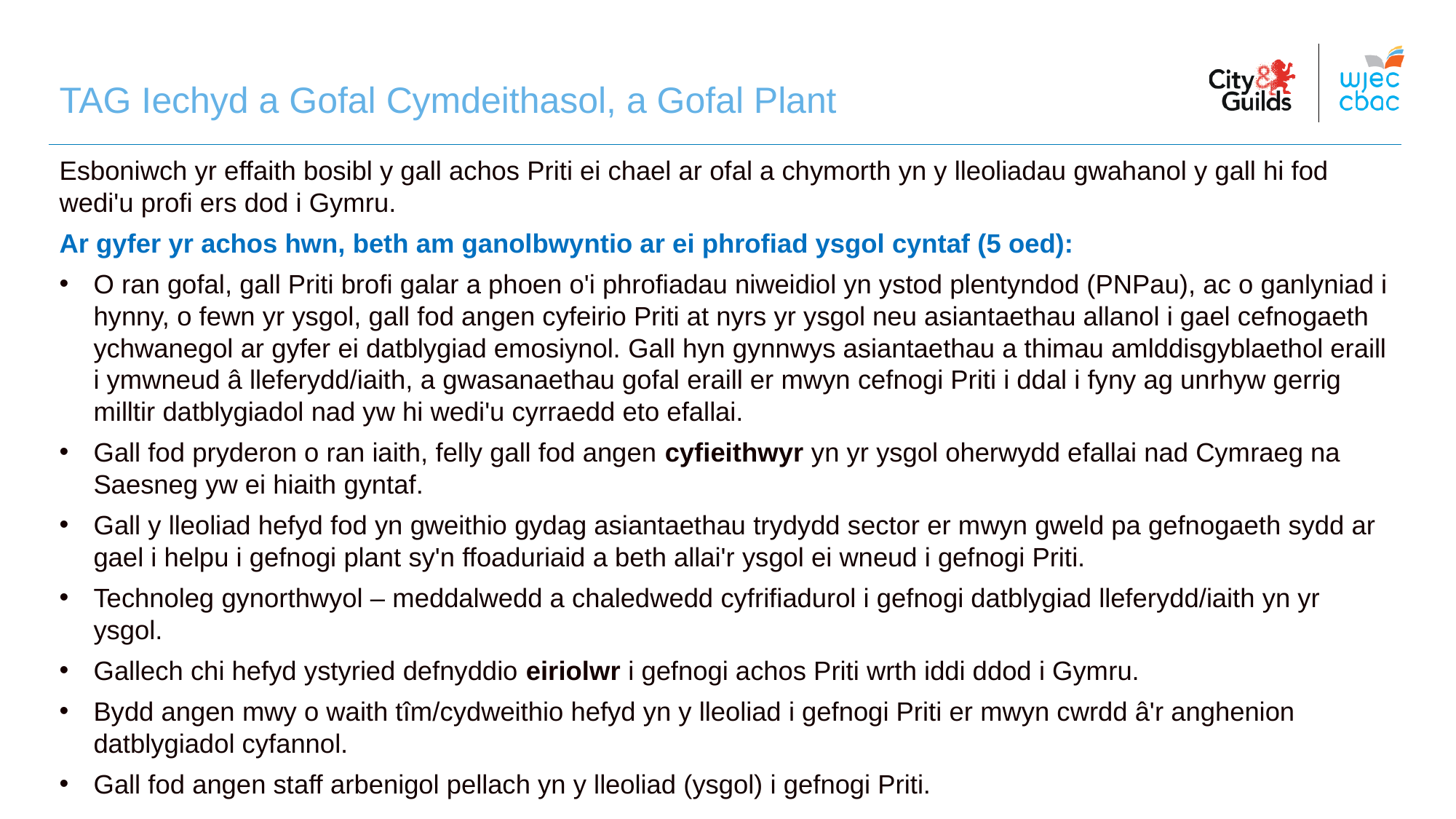

# TAG Iechyd a Gofal Cymdeithasol, a Gofal Plant
Esboniwch yr effaith bosibl y gall achos Priti ei chael ar ofal a chymorth yn y lleoliadau gwahanol y gall hi fod wedi'u profi ers dod i Gymru.
Ar gyfer yr achos hwn, beth am ganolbwyntio ar ei phrofiad ysgol cyntaf (5 oed):
O ran gofal, gall Priti brofi galar a phoen o'i phrofiadau niweidiol yn ystod plentyndod (PNPau), ac o ganlyniad i hynny, o fewn yr ysgol, gall fod angen cyfeirio Priti at nyrs yr ysgol neu asiantaethau allanol i gael cefnogaeth ychwanegol ar gyfer ei datblygiad emosiynol. Gall hyn gynnwys asiantaethau a thimau amlddisgyblaethol eraill i ymwneud â lleferydd/iaith, a gwasanaethau gofal eraill er mwyn cefnogi Priti i ddal i fyny ag unrhyw gerrig milltir datblygiadol nad yw hi wedi'u cyrraedd eto efallai.
Gall fod pryderon o ran iaith, felly gall fod angen cyfieithwyr yn yr ysgol oherwydd efallai nad Cymraeg na Saesneg yw ei hiaith gyntaf.
Gall y lleoliad hefyd fod yn gweithio gydag asiantaethau trydydd sector er mwyn gweld pa gefnogaeth sydd ar gael i helpu i gefnogi plant sy'n ffoaduriaid a beth allai'r ysgol ei wneud i gefnogi Priti.
Technoleg gynorthwyol – meddalwedd a chaledwedd cyfrifiadurol i gefnogi datblygiad lleferydd/iaith yn yr ysgol.
Gallech chi hefyd ystyried defnyddio eiriolwr i gefnogi achos Priti wrth iddi ddod i Gymru.
Bydd angen mwy o waith tîm/cydweithio hefyd yn y lleoliad i gefnogi Priti er mwyn cwrdd â'r anghenion datblygiadol cyfannol.
Gall fod angen staff arbenigol pellach yn y lleoliad (ysgol) i gefnogi Priti.